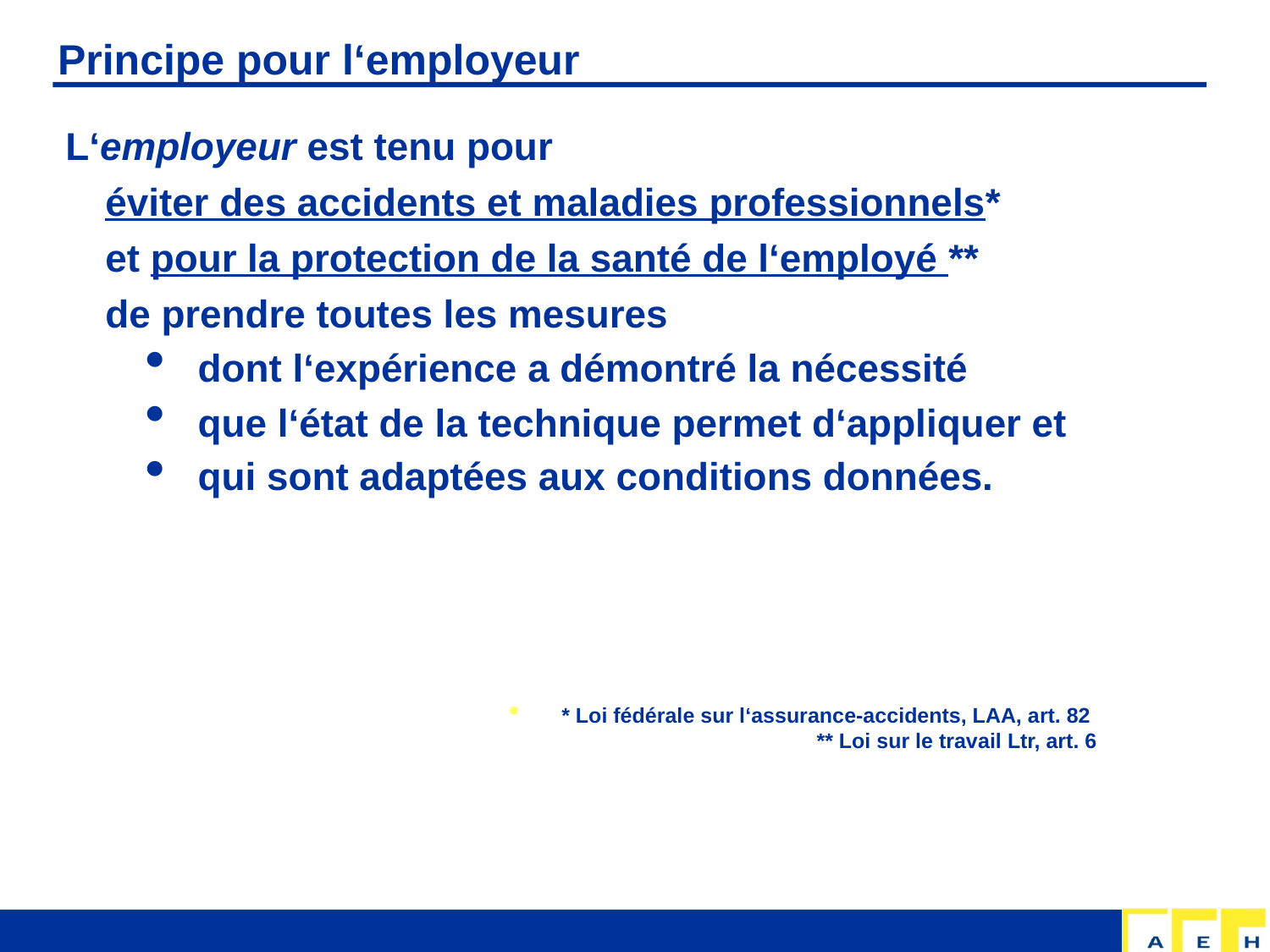

# Principe pour l‘employeur
L‘employeur est tenu pour
éviter des accidents et maladies professionnels*
et pour la protection de la santé de l‘employé **
de prendre toutes les mesures
dont l‘expérience a démontré la nécessité
que l‘état de la technique permet d‘appliquer et
qui sont adaptées aux conditions données.
* Loi fédérale sur l‘assurance-accidents, LAA, art. 82
** Loi sur le travail Ltr, art. 6